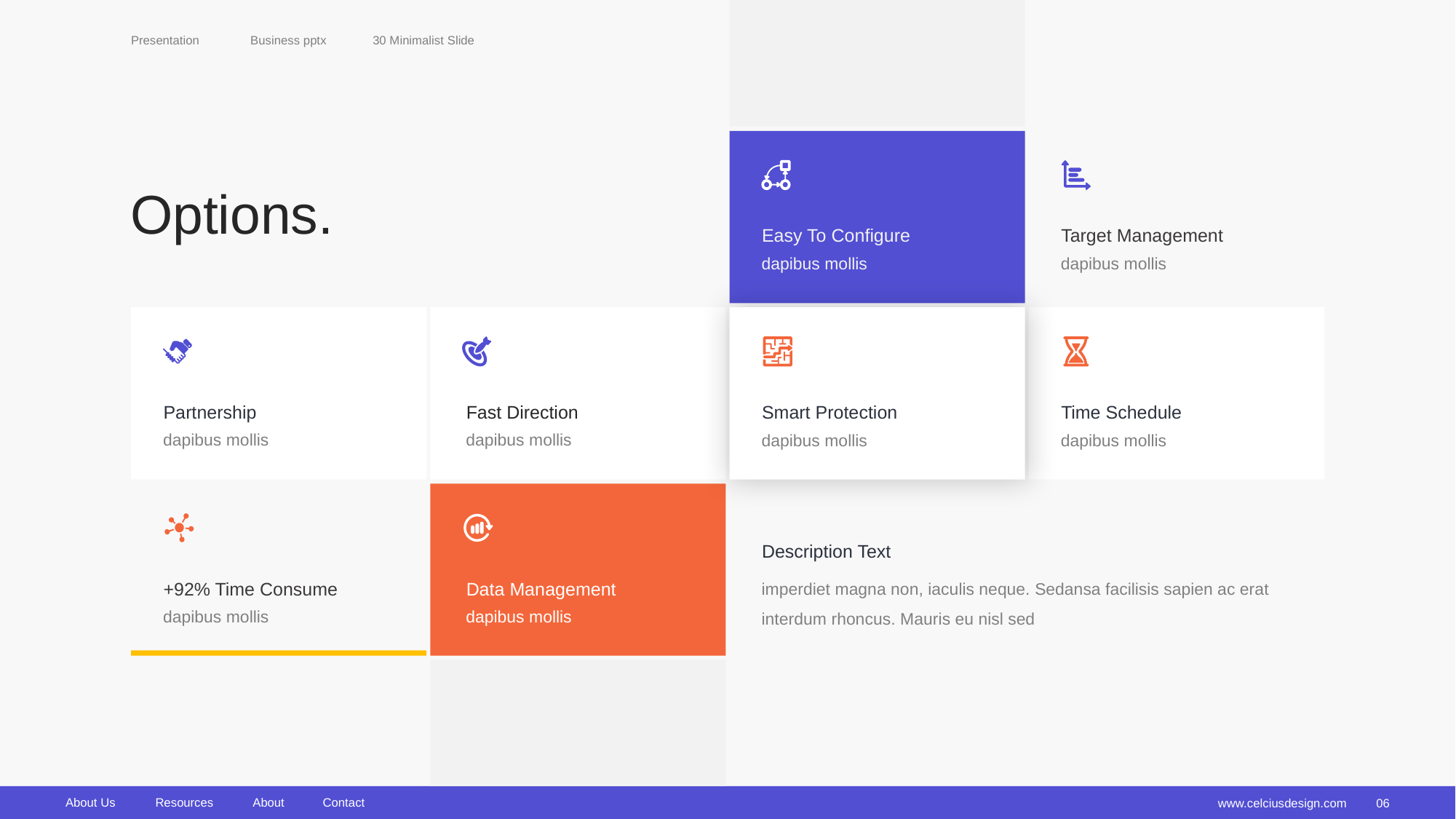

Presentation
Business pptx
30 Minimalist Slide

Options.
Easy To Configure
Target Management
dapibus mollis
dapibus mollis

Partnership
Fast Direction
Smart Protection
Time Schedule
dapibus mollis
dapibus mollis
dapibus mollis
dapibus mollis

Description Text
imperdiet magna non, iaculis neque. Sedansa facilisis sapien ac erat interdum rhoncus. Mauris eu nisl sed
+92% Time Consume
Data Management
dapibus mollis
dapibus mollis
www.celciusdesign.com
06
About Us
Resources
About
Contact